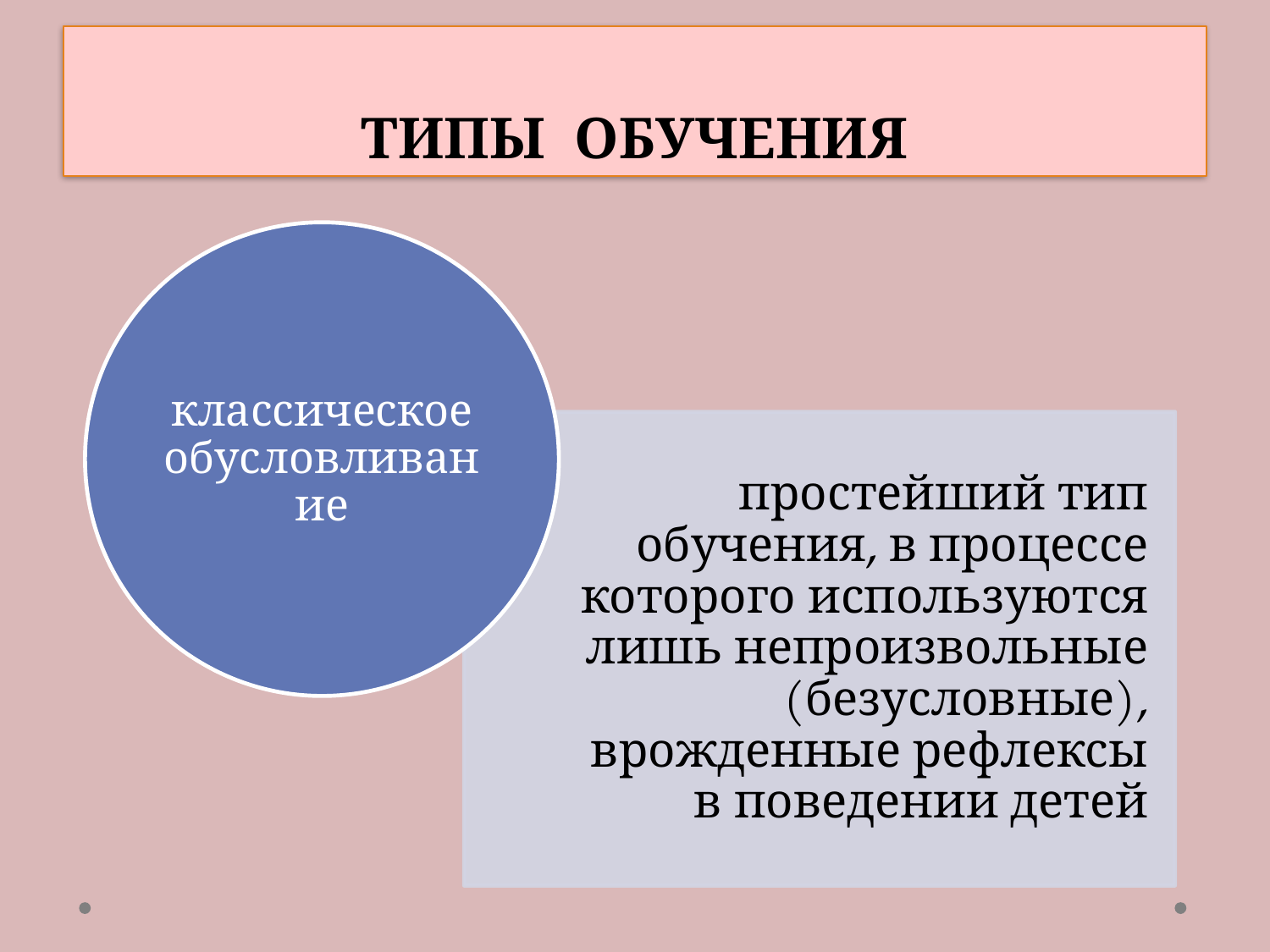

# ТИПЫ  ОБУЧЕНИЯ
простейший тип обучения, в процессе которого используются лишь непроизвольные (безусловные), врожденные рефлексы в поведении детей
классическое обусловливание